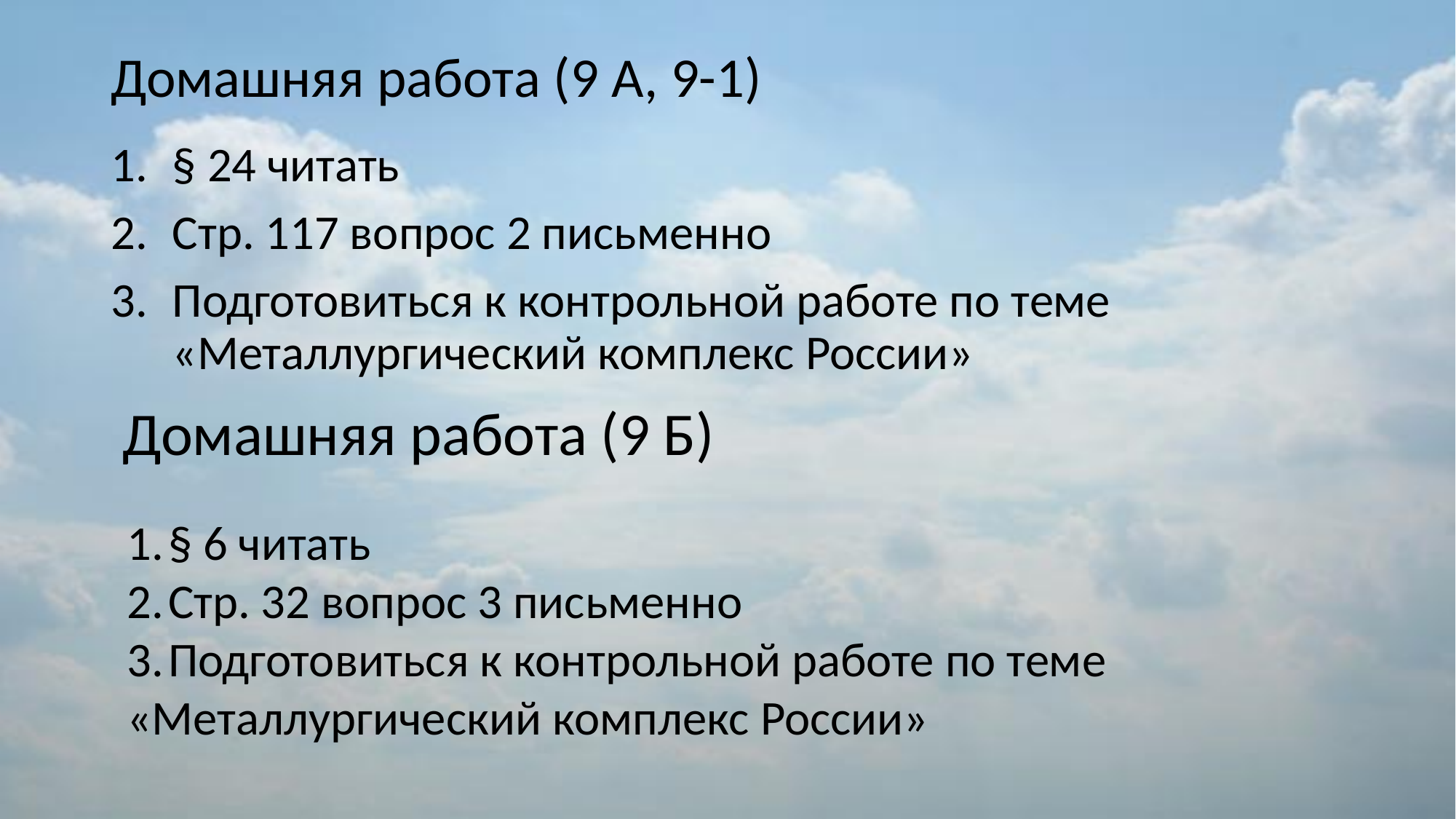

# Домашняя работа (9 А, 9-1)
§ 24 читать
Стр. 117 вопрос 2 письменно
Подготовиться к контрольной работе по теме «Металлургический комплекс России»
Домашняя работа (9 Б)
§ 6 читать
Стр. 32 вопрос 3 письменно
Подготовиться к контрольной работе по теме
«Металлургический комплекс России»